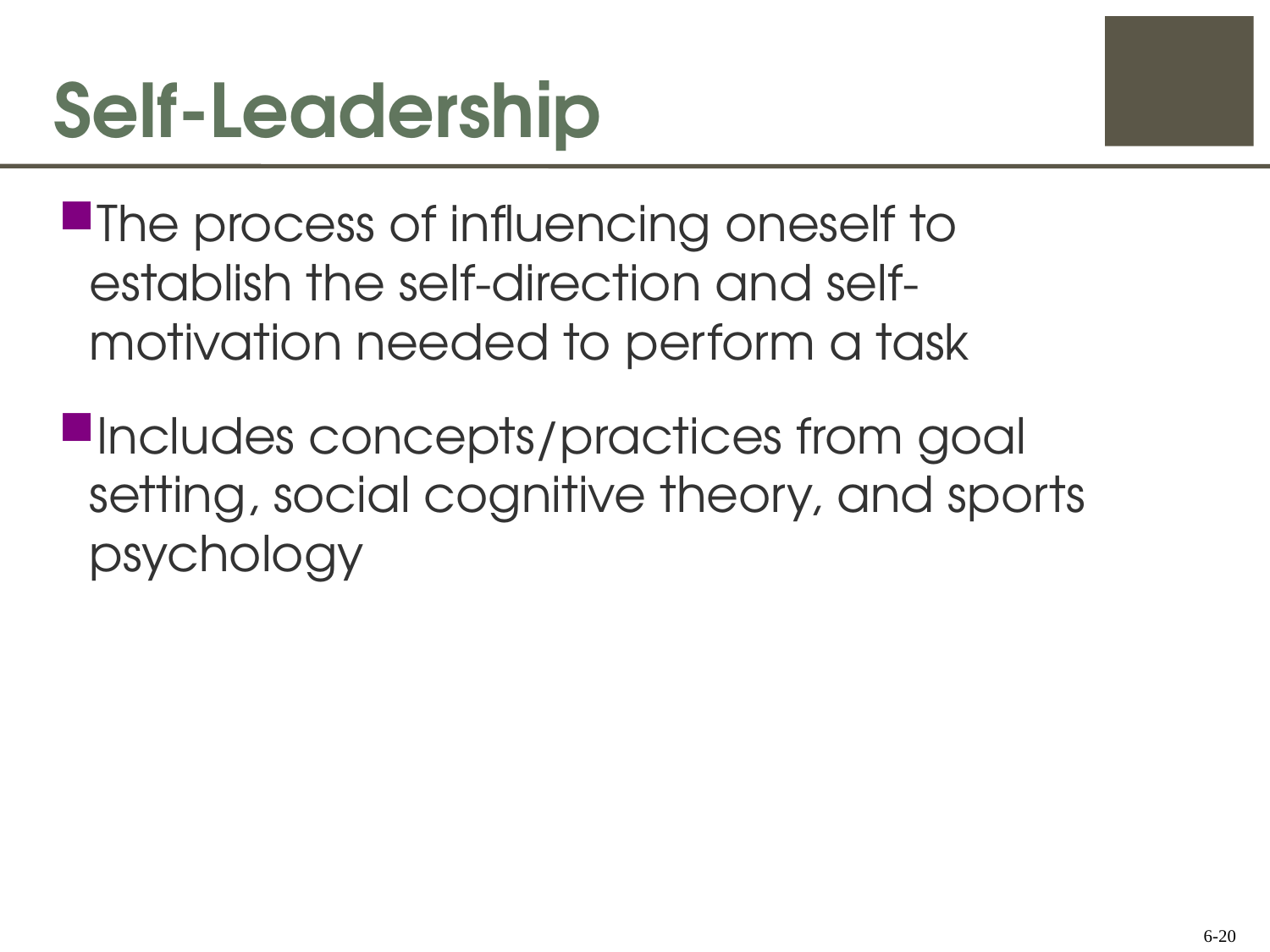

# Self-Leadership
The process of influencing oneself to establish the self-direction and self-motivation needed to perform a task
Includes concepts/practices from goal setting, social cognitive theory, and sports psychology